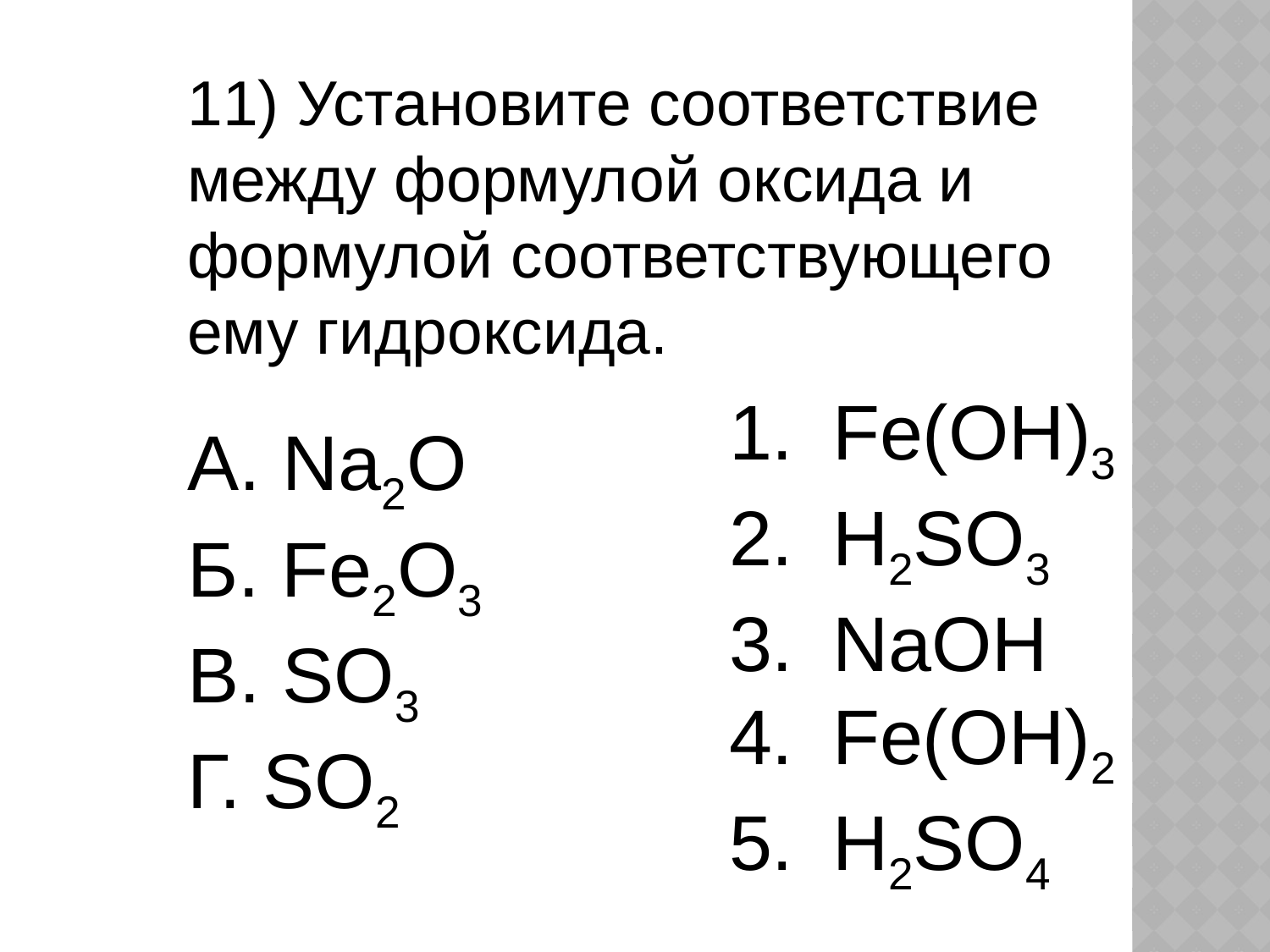

11) Установите соответствие между формулой оксида и формулой соответствующего ему гидроксида.
Fe(OH)3
H2SO3
NaOH
Fe(OH)2
H2SO4
А. Na2O
Б. Fe2O3
В. SO3
Г. SO2